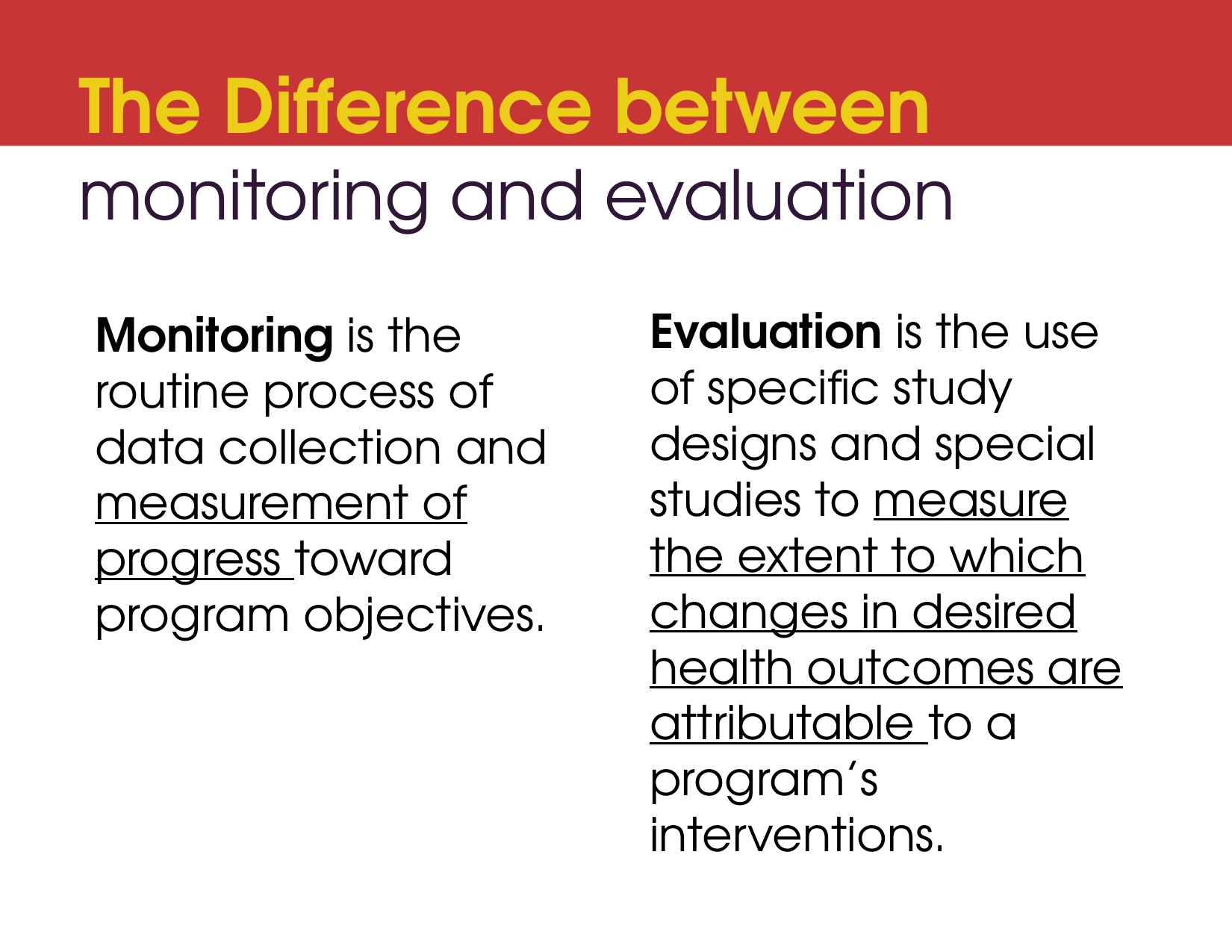

The Difference between monitoring and evaluation
Evaluation is the use of specific study designs and special studies to measure the extent to which changes in desired health outcomes are attributable to a program’s interventions.

Monitoring is the routine process of data collection and measurement of progress toward program objectives.